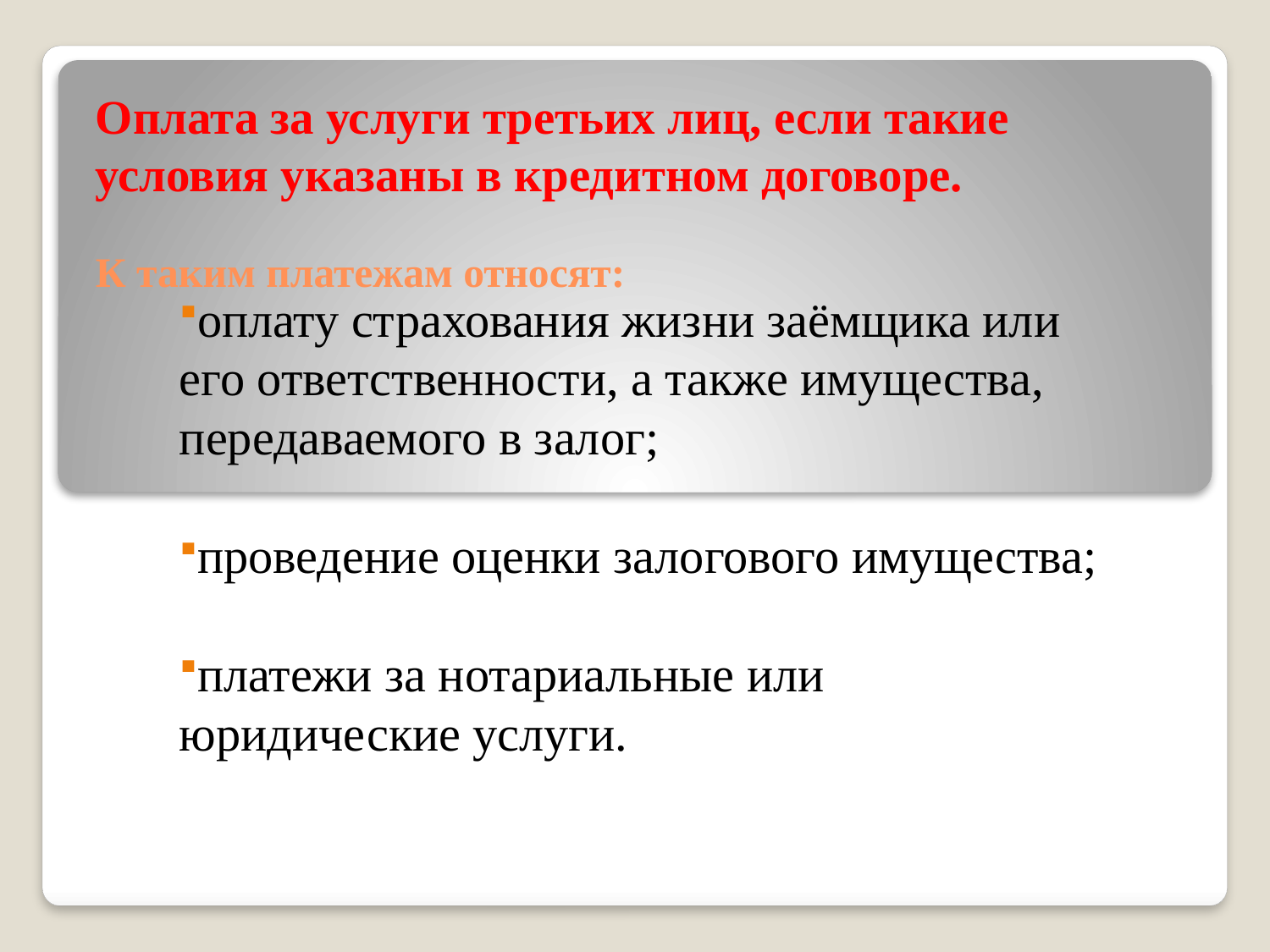

# Оплата за услуги третьих лиц, если такие условия указаны в кредитном договоре. К таким платежам относят:
оплату страхования жизни заёмщика или его ответственности, а также имущества, передаваемого в залог;

проведение оценки залогового имущества;

платежи за нотариальные или юридические услуги.